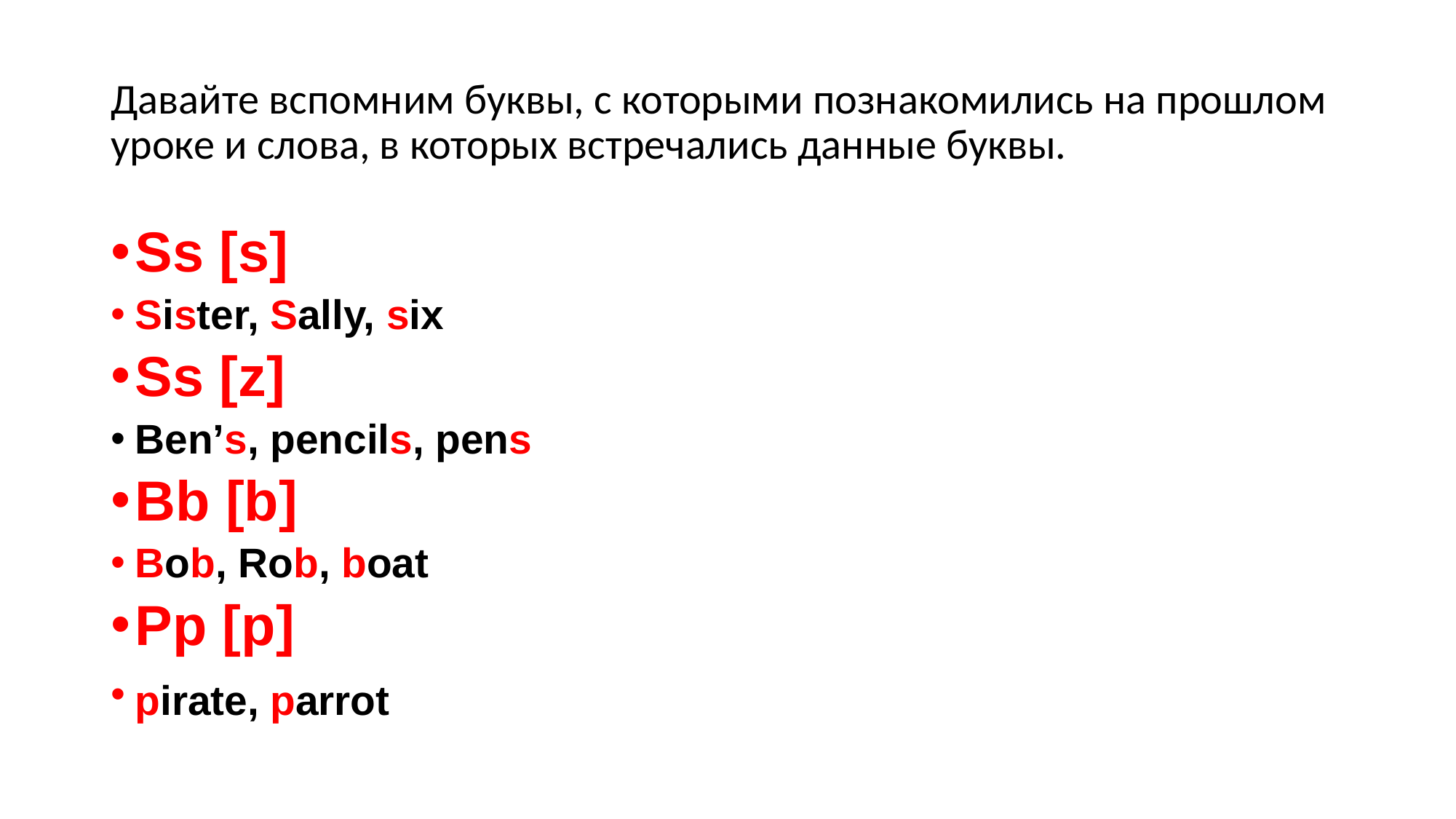

# Давайте вспомним буквы, с которыми познакомились на прошлом уроке и слова, в которых встречались данные буквы.
Ss [s]
Sister, Sally, six
Ss [z]
Ben’s, pencils, pens
Bb [b]
Bob, Rob, boat
Pp [p]
pirate, parrot